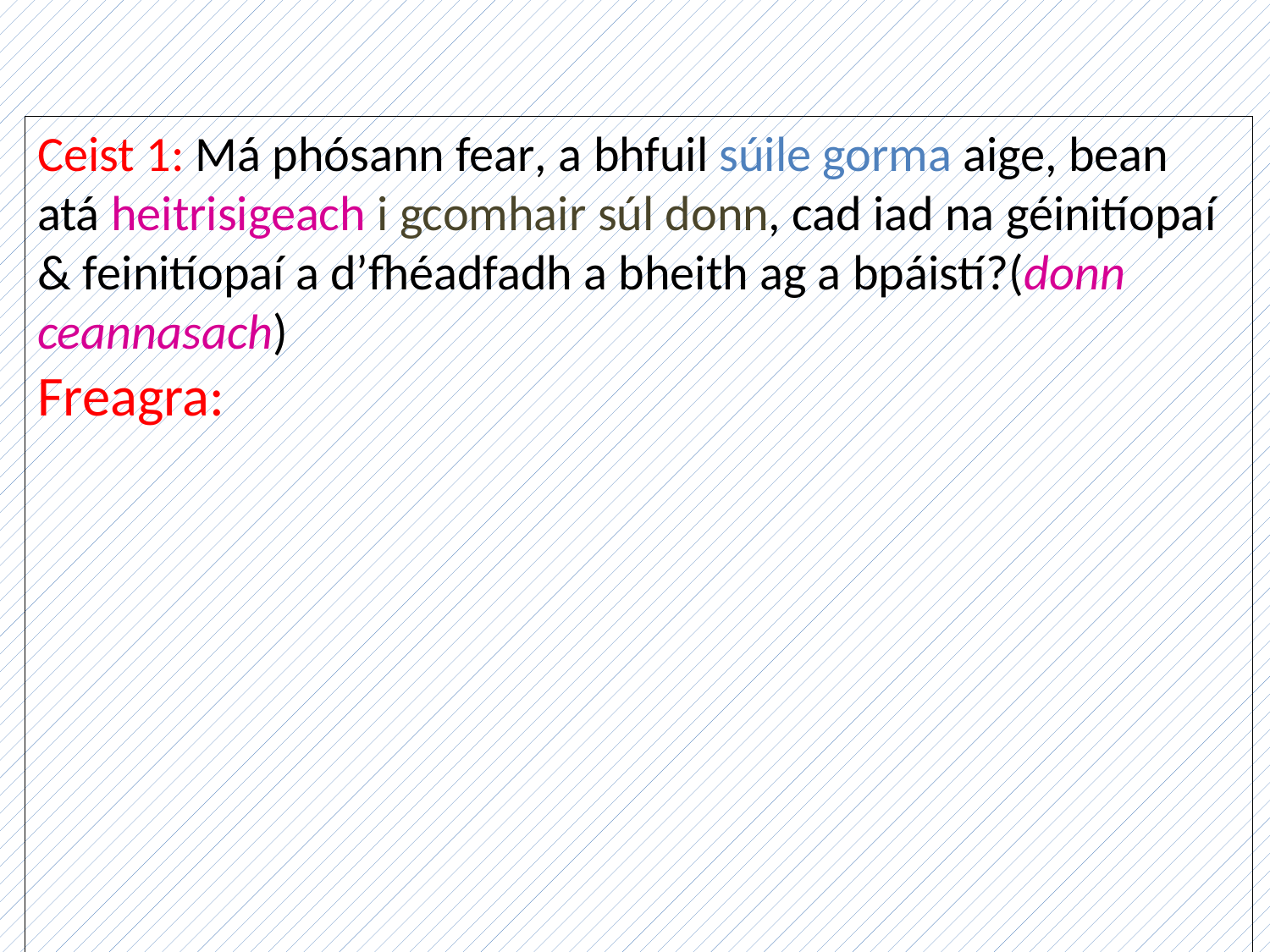

Ceist 1: Má phósann fear, a bhfuil súile gorma aige, bean atá heitrisigeach i gcomhair súl donn, cad iad na géinitíopaí & feinitíopaí a d’fhéadfadh a bheith ag a bpáistí?(donn ceannasach)
Freagra: